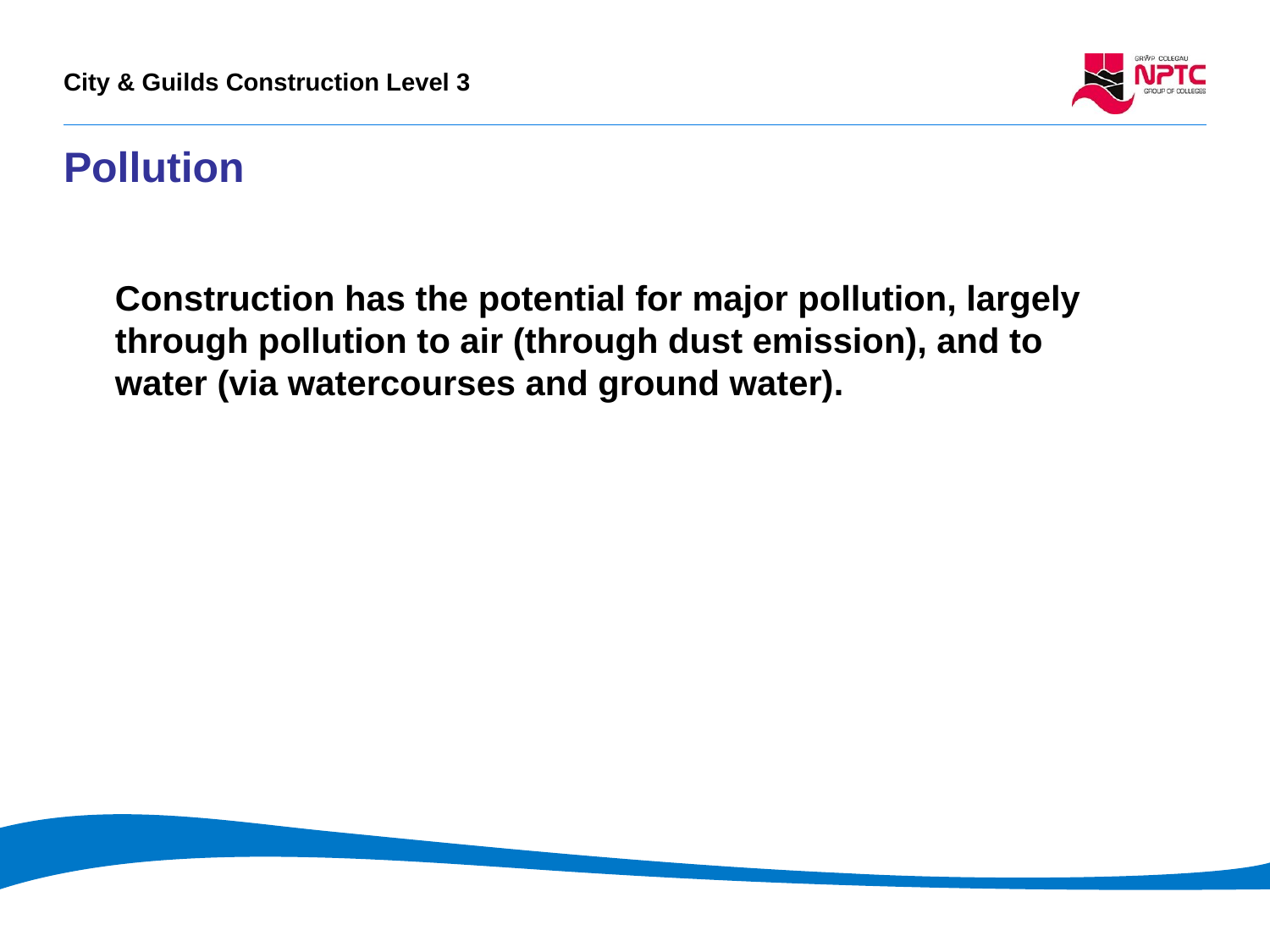

# Pollution
Construction has the potential for major pollution, largely through pollution to air (through dust emission), and to water (via watercourses and ground water).